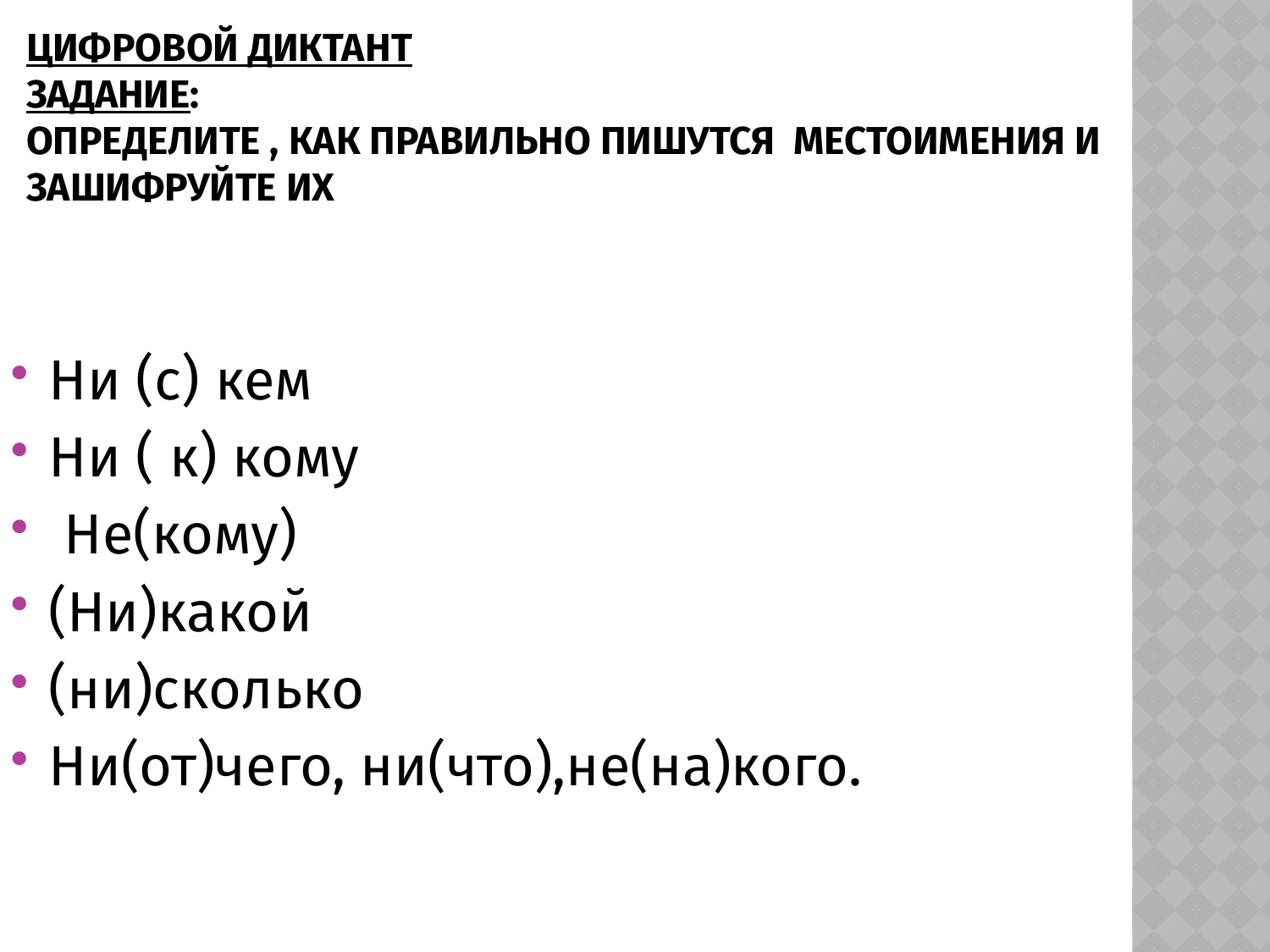

# Цифровой диктант Задание: Определите , как правильно пишутся  местоимения и зашифруйте их
Ни (с) кем
Ни ( к) кому
 Не(кому)
(Ни)какой
(ни)сколько
Ни(от)чего, ни(что),не(на)кого.